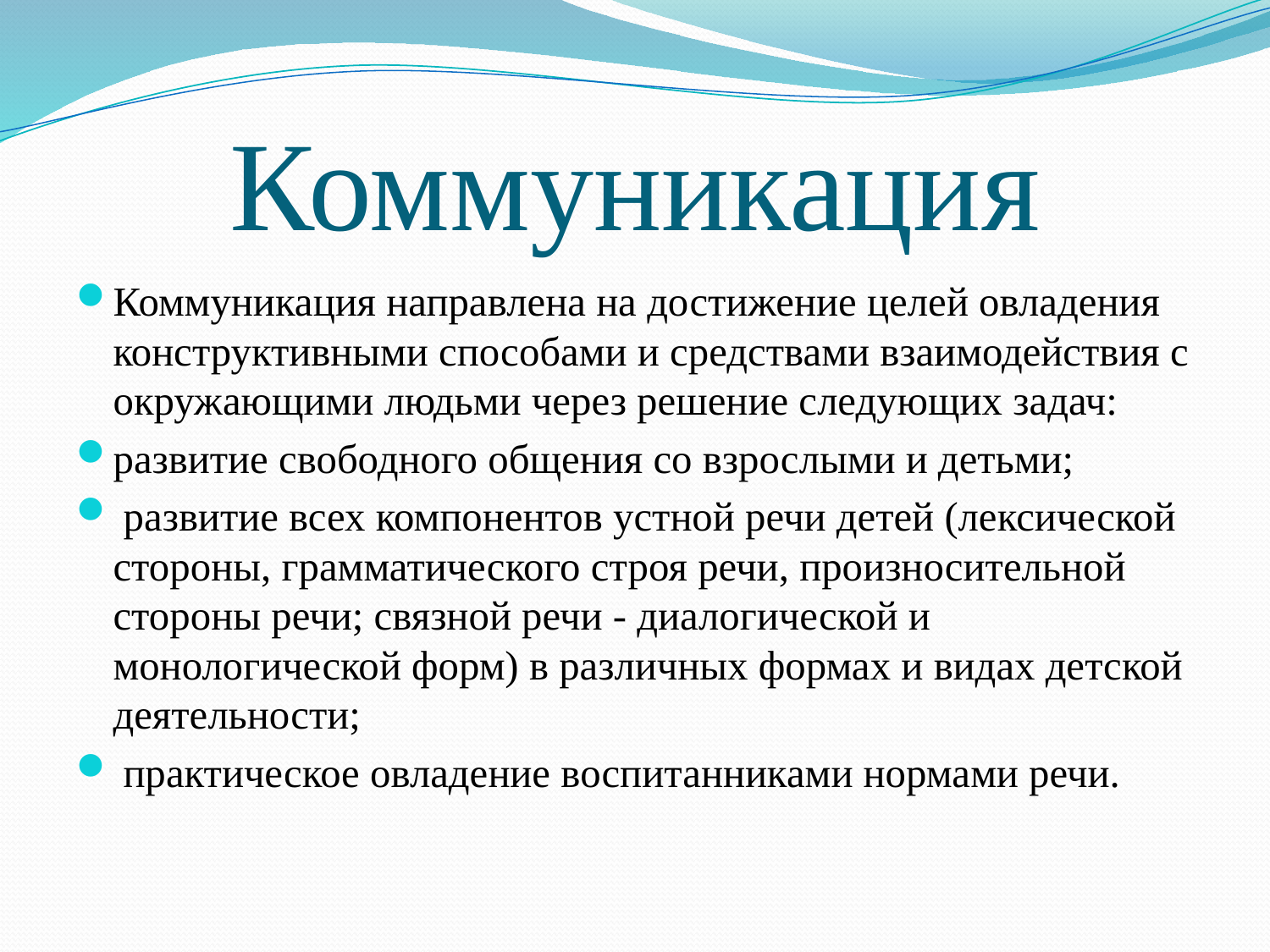

# Коммуникация
Коммуникация направлена на достижение целей овладения конструктивными способами и средствами взаимодействия с окружающими людьми через решение следующих задач:
развитие свободного общения со взрослыми и детьми;
 развитие всех компонентов устной речи детей (лексической стороны, грамматического строя речи, произносительной стороны речи; связной речи - диалогической и монологической форм) в различных формах и видах детской деятельности;
 практическое овладение воспитанниками нормами речи.